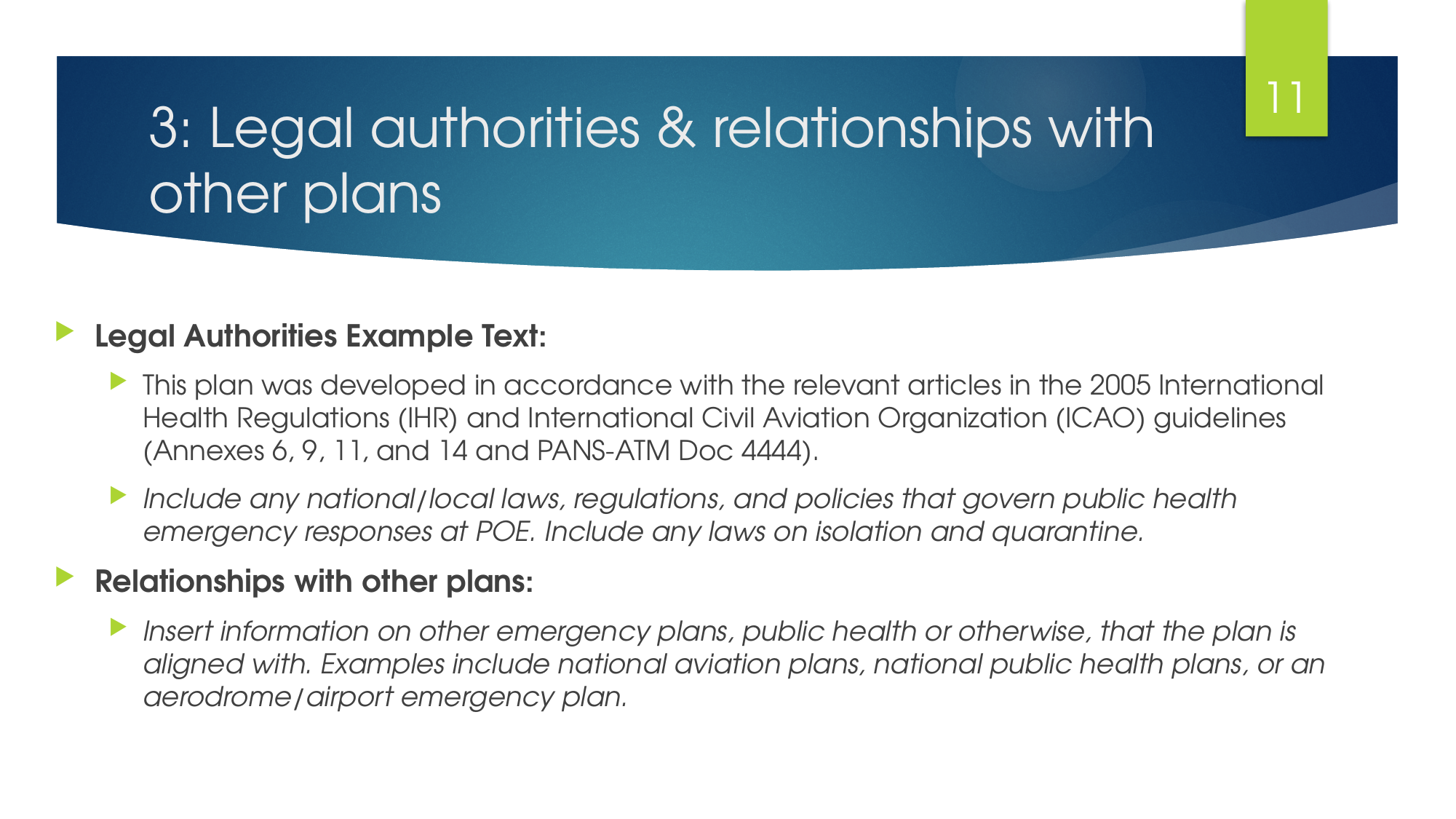

11
# 3: Legal authorities & relationships with other plans
Legal Authorities Example Text:
This plan was developed in accordance with the relevant articles in the 2005 International Health Regulations (IHR) and International Civil Aviation Organization (ICAO) guidelines (Annexes 6, 9, 11, and 14 and PANS-ATM Doc 4444).
Include any national/local laws, regulations, and policies that govern public health emergency responses at POE. Include any laws on isolation and quarantine.
Relationships with other plans:
Insert information on other emergency plans, public health or otherwise, that the plan is aligned with. Examples include national aviation plans, national public health plans, or an aerodrome/airport emergency plan.